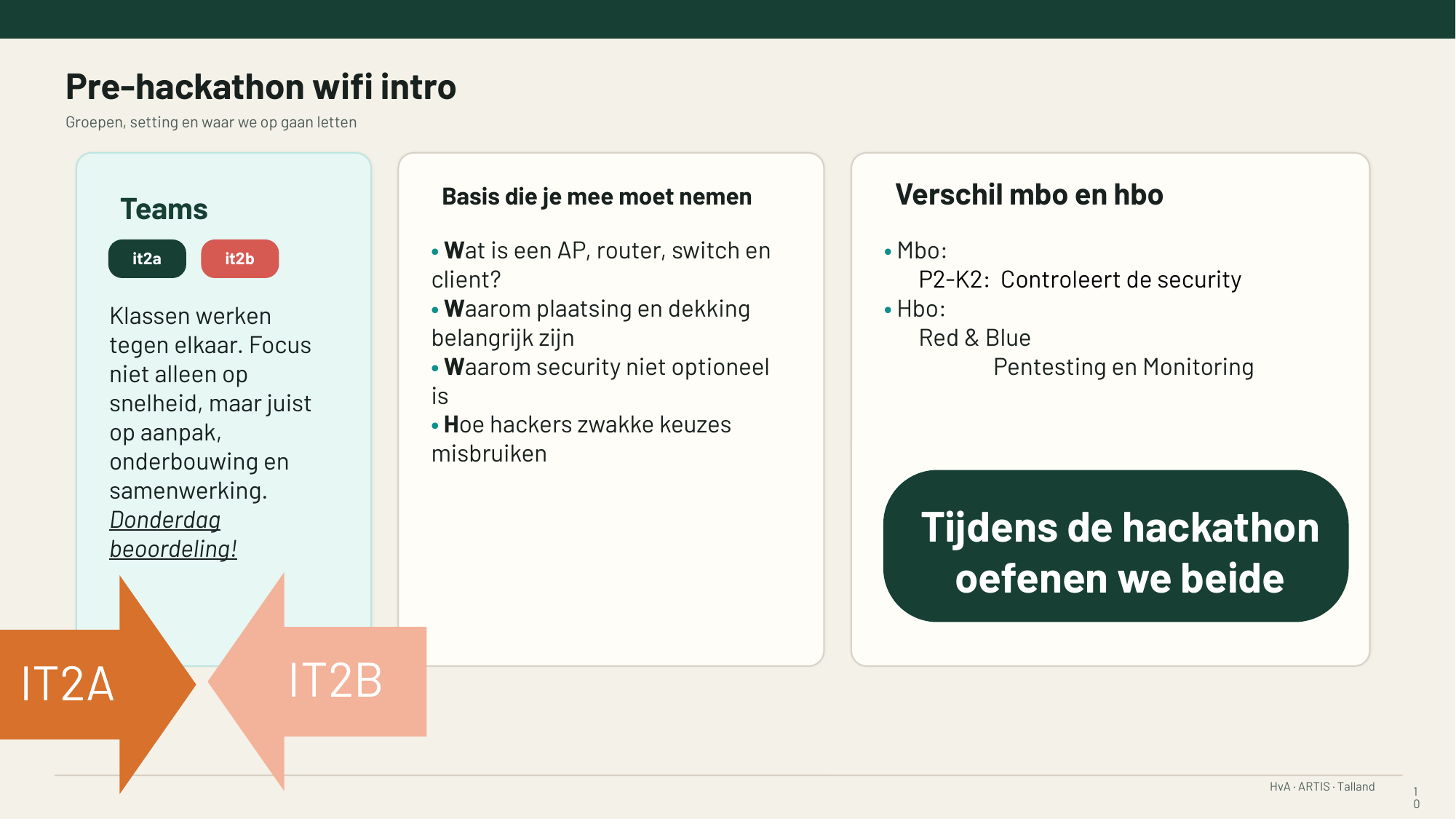

Pre-hackathon wifi intro
Groepen, setting en waar we op gaan letten

Basis die je mee moet nemen
Verschil mbo en hbo
Teams
• Wat is een AP, router, switch en client?
• Waarom plaatsing en dekking belangrijk zijn
• Waarom security niet optioneel is
• Hoe hackers zwakke keuzes misbruiken
• Mbo:
       P2-K2:  Controleert de security
• Hbo:
       Red & Blue
	Pentesting en Monitoring

it2a
it2b
Klassen werken tegen elkaar. Focus niet alleen op snelheid, maar juist op aanpak, onderbouwing en samenwerking. Donderdag beoordeling!

Tijdens de hackathon oefenen we beide
IT2A
IT2B
10